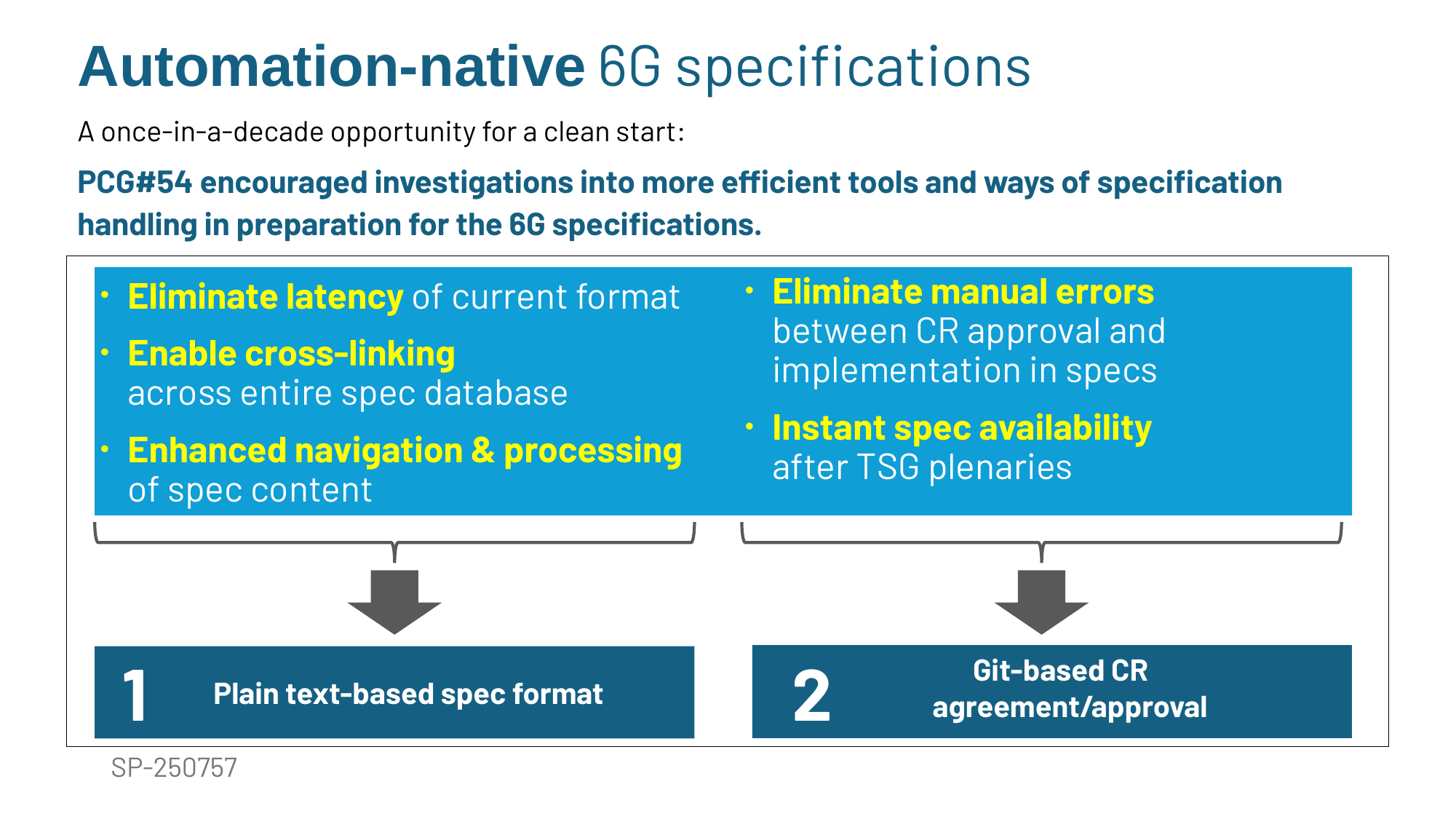

# Automation-native 6G specifications
A once-in-a-decade opportunity for a clean start:
PCG#54 encouraged investigations into more efficient tools and ways of specification handling in preparation for the 6G specifications.

Eliminate latency of current format
Enable cross-linking
across entire spec database
Enhanced navigation & processing
of spec content
Eliminate manual errors
between CR approval and implementation in specs
Instant spec availability
after TSG plenaries

      Git-based CR
      agreement/approval

2
       Plain text-based spec format
1
SP-250757